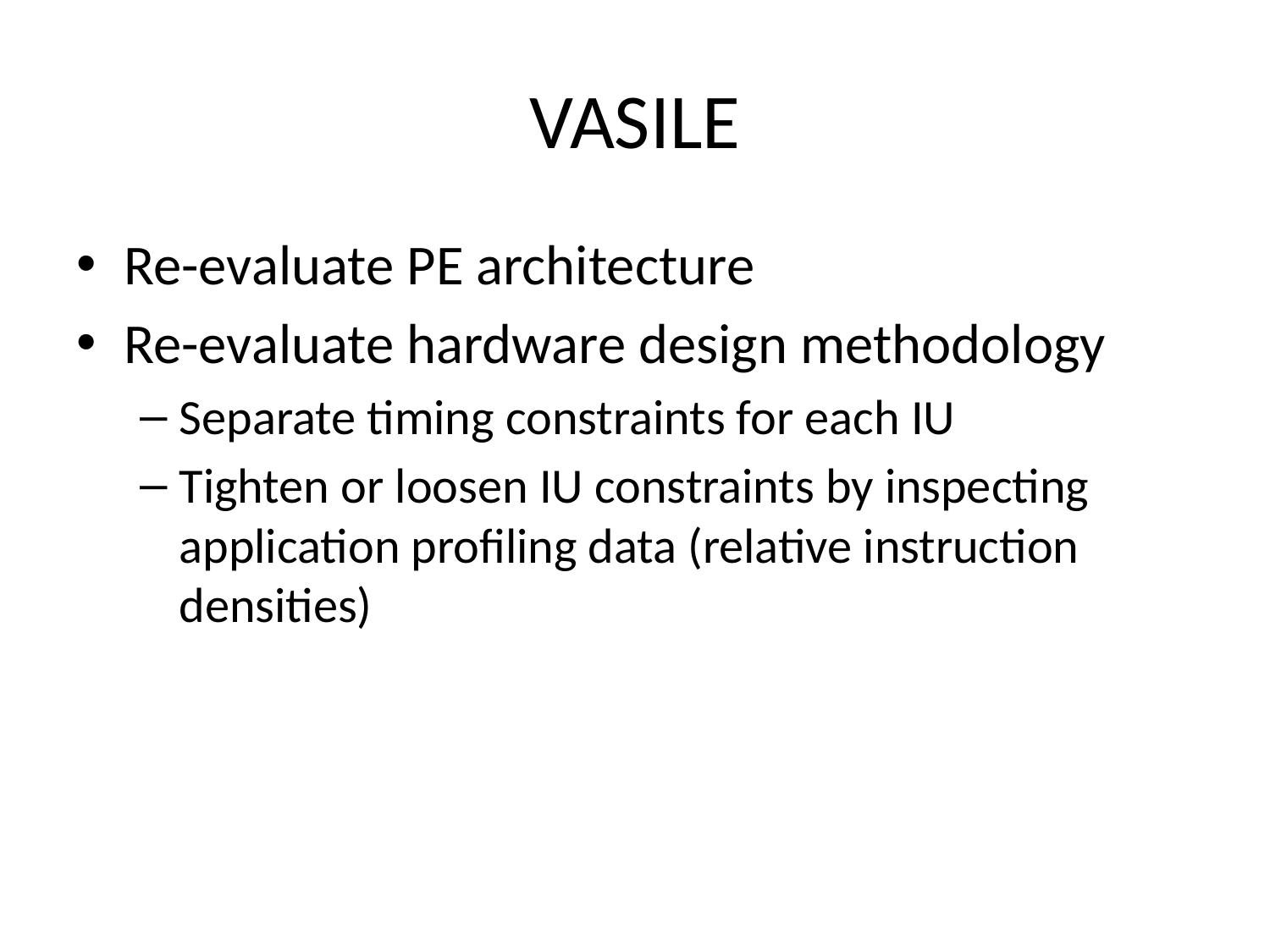

# VASILE
Re-evaluate PE architecture
Re-evaluate hardware design methodology
Separate timing constraints for each IU
Tighten or loosen IU constraints by inspecting application profiling data (relative instruction densities)